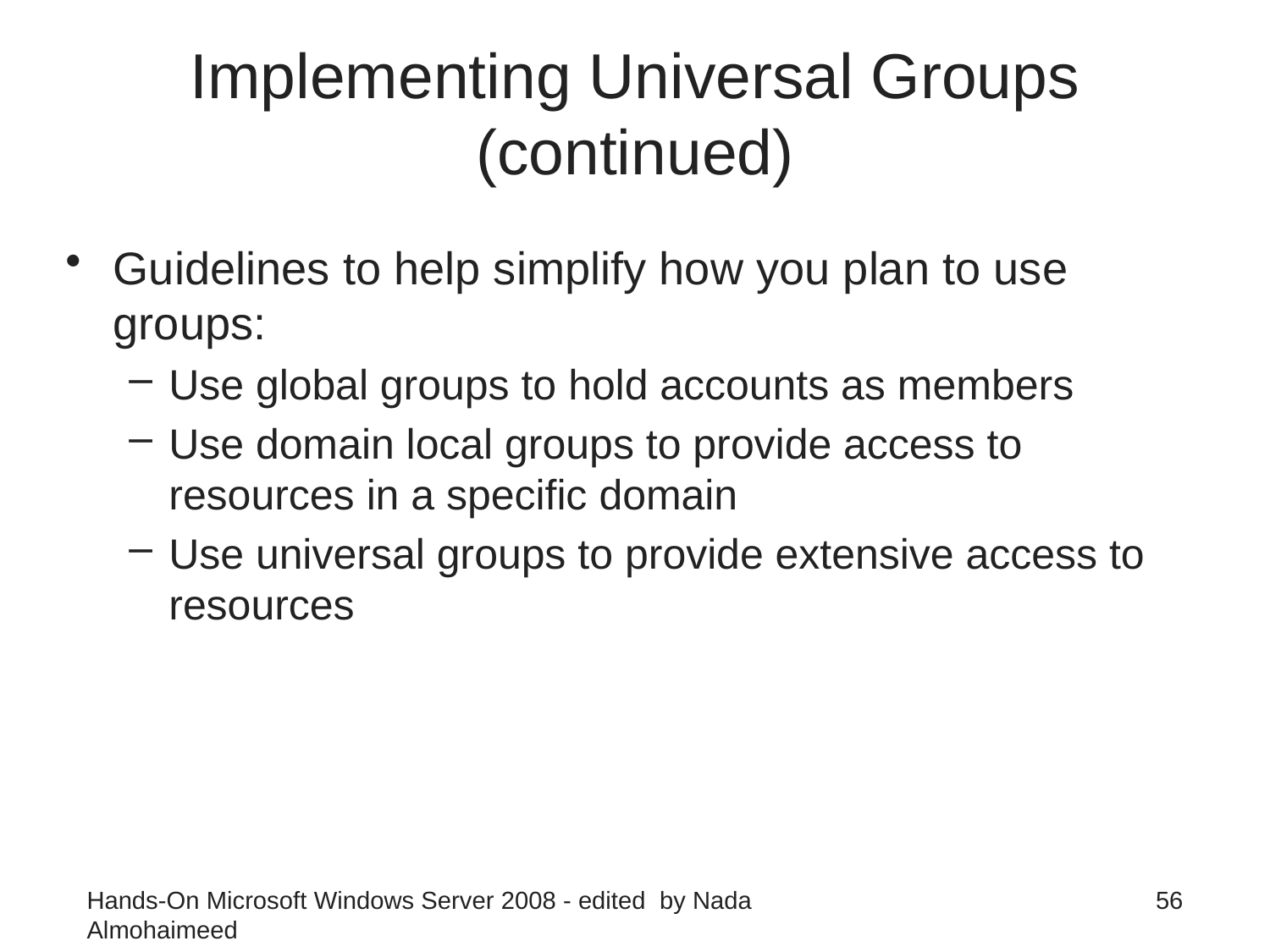

# Implementing Universal Groups (continued)
Guidelines to help simplify how you plan to use groups:
Use global groups to hold accounts as members
Use domain local groups to provide access to resources in a specific domain
Use universal groups to provide extensive access to resources
Hands-On Microsoft Windows Server 2008 - edited  by Nada Almohaimeed
56